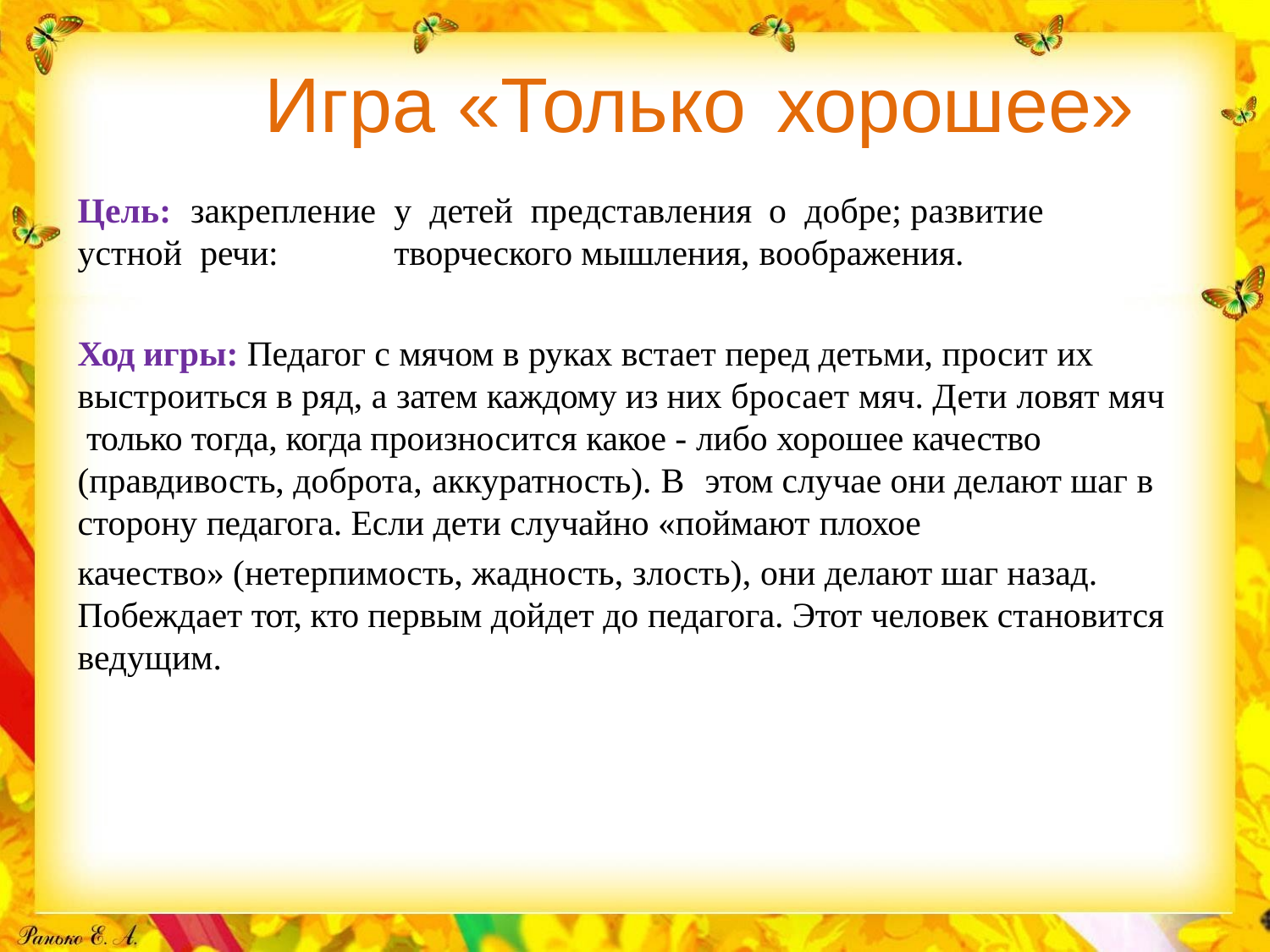

# Игра «Только	хорошее»
Цель:		закрепление	у	детей  представления	о	добре; развитие	устной  речи:	творческого мышления, воображения.

Ход игры: Педагог с мячом в руках встает перед детьми, просит их  выстроиться в ряд, а затем каждому из них бросает мяч. Дети ловят мяч  только тогда, когда произносится какое - либо хорошее качество  (правдивость, доброта, аккуратность). В	этом случае они делают шаг в  сторону педагога. Если дети случайно «поймают плохое
качество» (нетерпимость, жадность, злость), они делают шаг назад.  Побеждает тот, кто первым дойдет до педагога. Этот человек становится  ведущим.